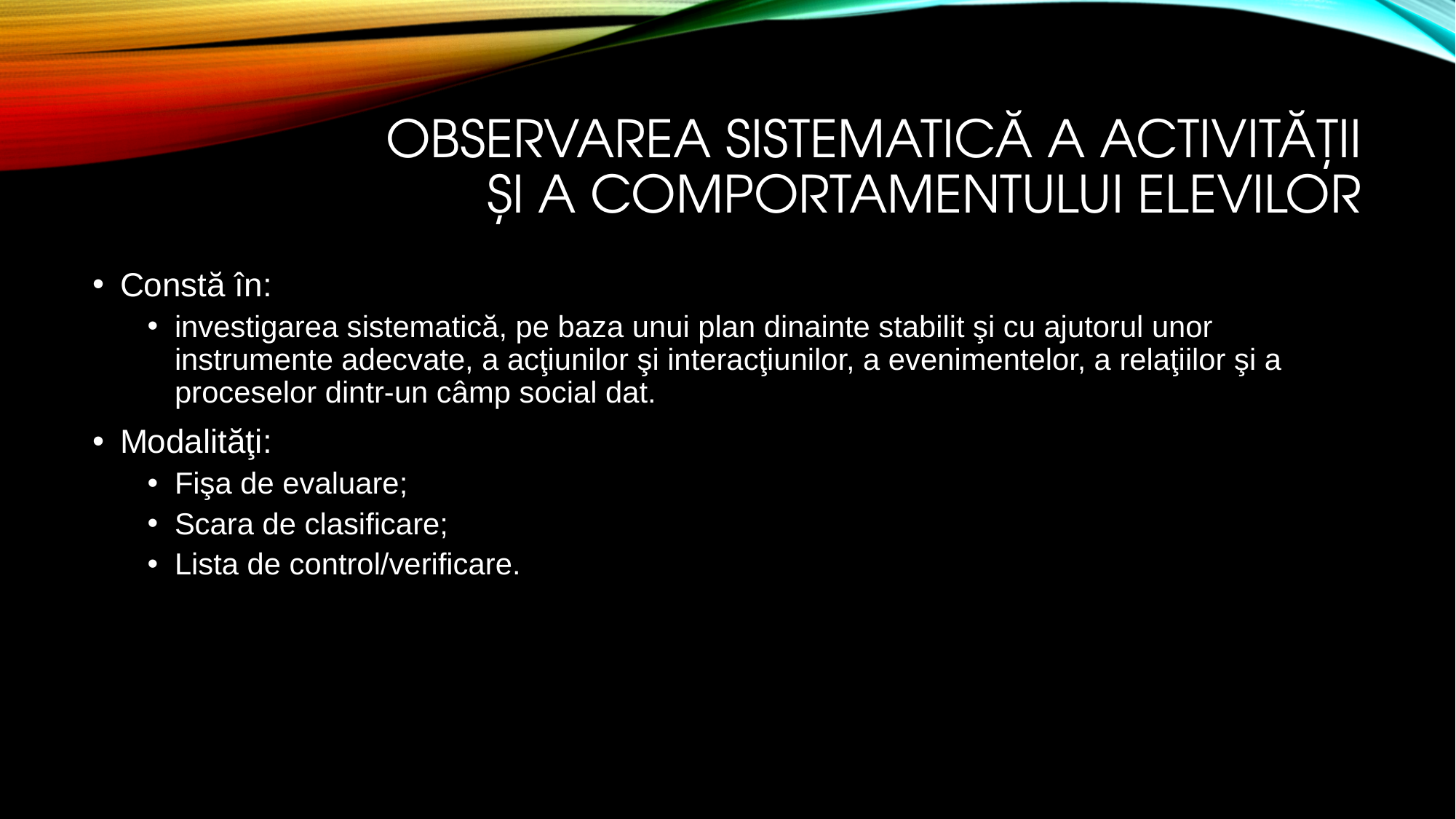

# Observarea sistematică a activităţii şi a comportamentului elevilor
Constă în:
investigarea sistematică, pe baza unui plan dinainte stabilit şi cu ajutorul unor instrumente adecvate, a acţiunilor şi interacţiunilor, a evenimentelor, a relaţiilor şi a proceselor dintr-un câmp social dat.
Modalităţi:
Fişa de evaluare;
Scara de clasificare;
Lista de control/verificare.